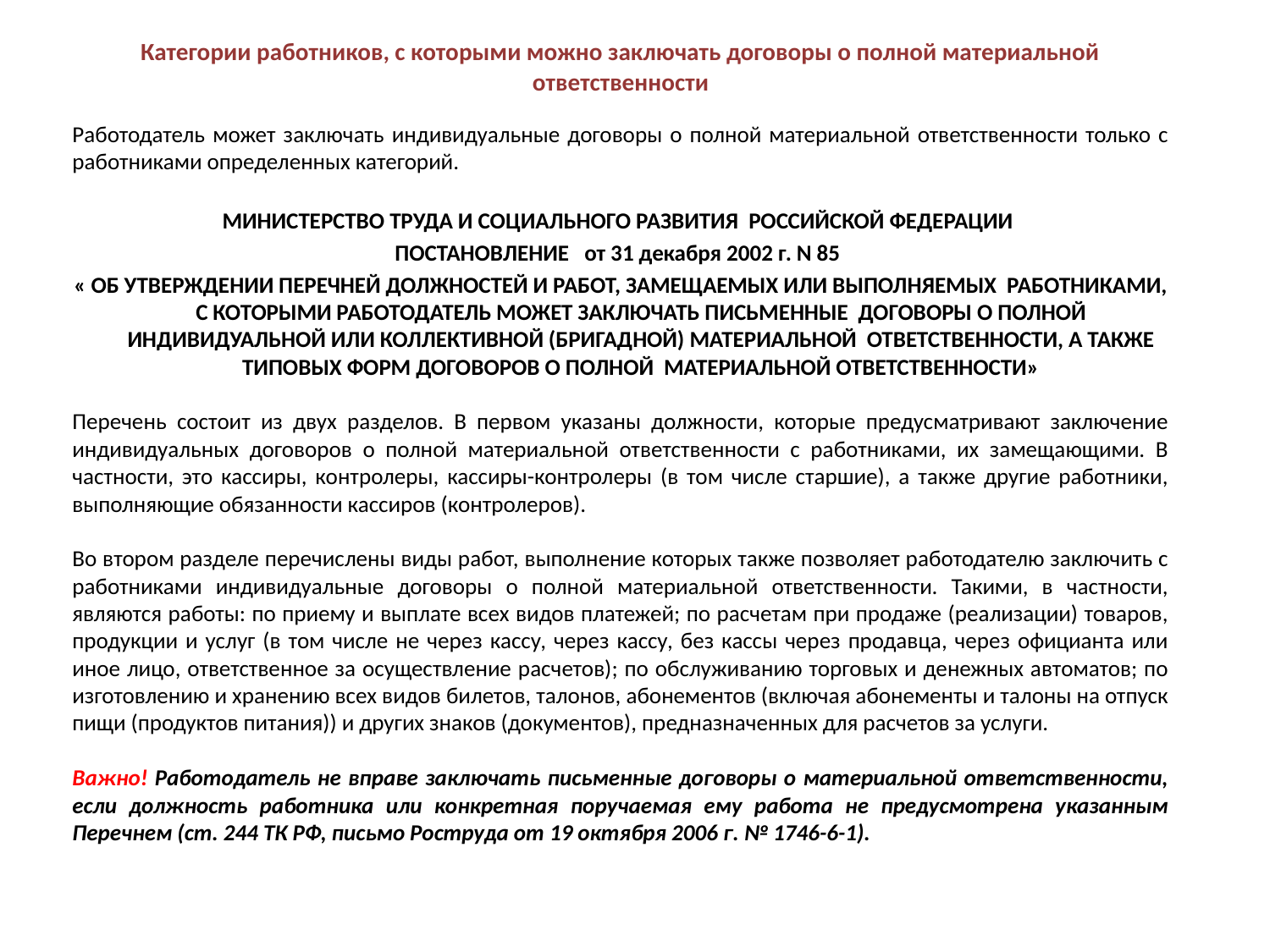

Категории работников, с которыми можно заключать договоры о полной материальной ответственности

Работодатель может заключать индивидуальные договоры о полной материальной ответственности только с работниками определенных категорий.

МИНИСТЕРСТВО ТРУДА И СОЦИАЛЬНОГО РАЗВИТИЯ  РОССИЙСКОЙ ФЕДЕРАЦИИ
ПОСТАНОВЛЕНИЕ   от 31 декабря 2002 г. N 85
« ОБ УТВЕРЖДЕНИИ ПЕРЕЧНЕЙ ДОЛЖНОСТЕЙ И РАБОТ, ЗАМЕЩАЕМЫХ ИЛИ ВЫПОЛНЯЕМЫХ  РАБОТНИКАМИ, С КОТОРЫМИ РАБОТОДАТЕЛЬ МОЖЕТ ЗАКЛЮЧАТЬ ПИСЬМЕННЫЕ  ДОГОВОРЫ О ПОЛНОЙ ИНДИВИДУАЛЬНОЙ ИЛИ КОЛЛЕКТИВНОЙ (БРИГАДНОЙ) МАТЕРИАЛЬНОЙ  ОТВЕТСТВЕННОСТИ, А ТАКЖЕ ТИПОВЫХ ФОРМ ДОГОВОРОВ О ПОЛНОЙ  МАТЕРИАЛЬНОЙ ОТВЕТСТВЕННОСТИ»

Перечень состоит из двух разделов. В первом указаны должности, которые предусматривают заключение индивидуальных договоров о полной материальной ответственности с работниками, их замещающими. В частности, это кассиры, контролеры, кассиры-контролеры (в том числе старшие), а также другие работники, выполняющие обязанности кассиров (контролеров).

Во втором разделе перечислены виды работ, выполнение которых также позволяет работодателю заключить с работниками индивидуальные договоры о полной материальной ответственности. Такими, в частности, являются работы: по приему и выплате всех видов платежей; по расчетам при продаже (реализации) товаров, продукции и услуг (в том числе не через кассу, через кассу, без кассы через продавца, через официанта или иное лицо, ответственное за осуществление расчетов); по обслуживанию торговых и денежных автоматов; по изготовлению и хранению всех видов билетов, талонов, абонементов (включая абонементы и талоны на отпуск пищи (продуктов питания)) и других знаков (документов), предназначенных для расчетов за услуги.

Важно! Работодатель не вправе заключать письменные договоры о материальной ответственности, если должность работника или конкретная поручаемая ему работа не предусмотрена указанным Перечнем (ст. 244 ТК РФ, письмо Роструда от 19 октября 2006 г. № 1746-6-1).